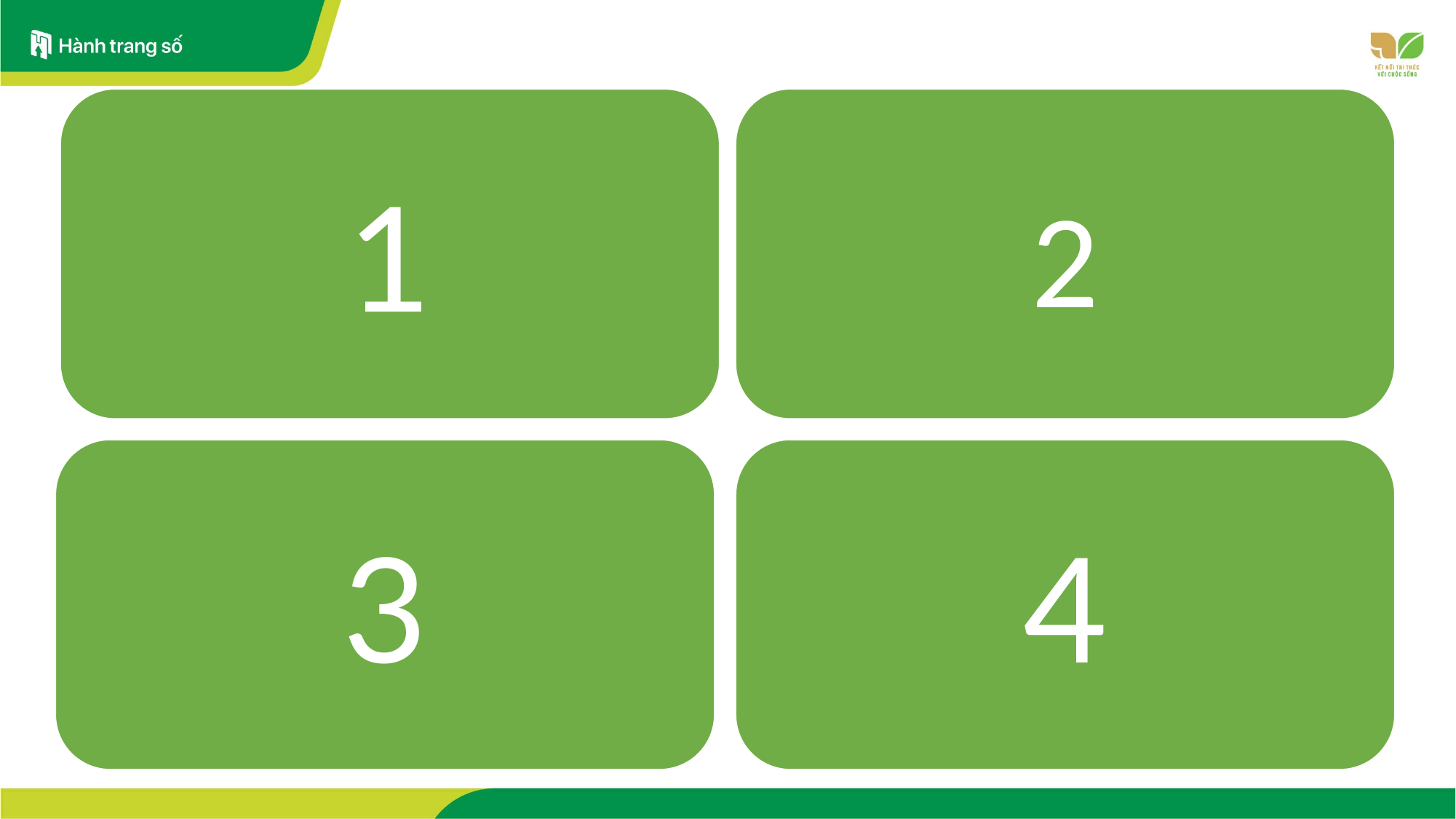

1
2
 “Cái gì sừng sững
   Đứng ở góc nhà
   Bé mở cửa ra
   Lấy quần áo đẹp.”
 “Ai muốn chân sạch
    Thì dùng đến tôi
   Nhưng phải một đôi
    Đôi gì thế nhỉ?”
3
4
 “Miệng tròn, lòng trắng phau phau
Đựng cơm, đựng thịt, đựng rau hằng ngày.”
“Lấp la lấp lánh
Treo ở trên tường
Trước khi đến trường
Bé soi chải tóc.”